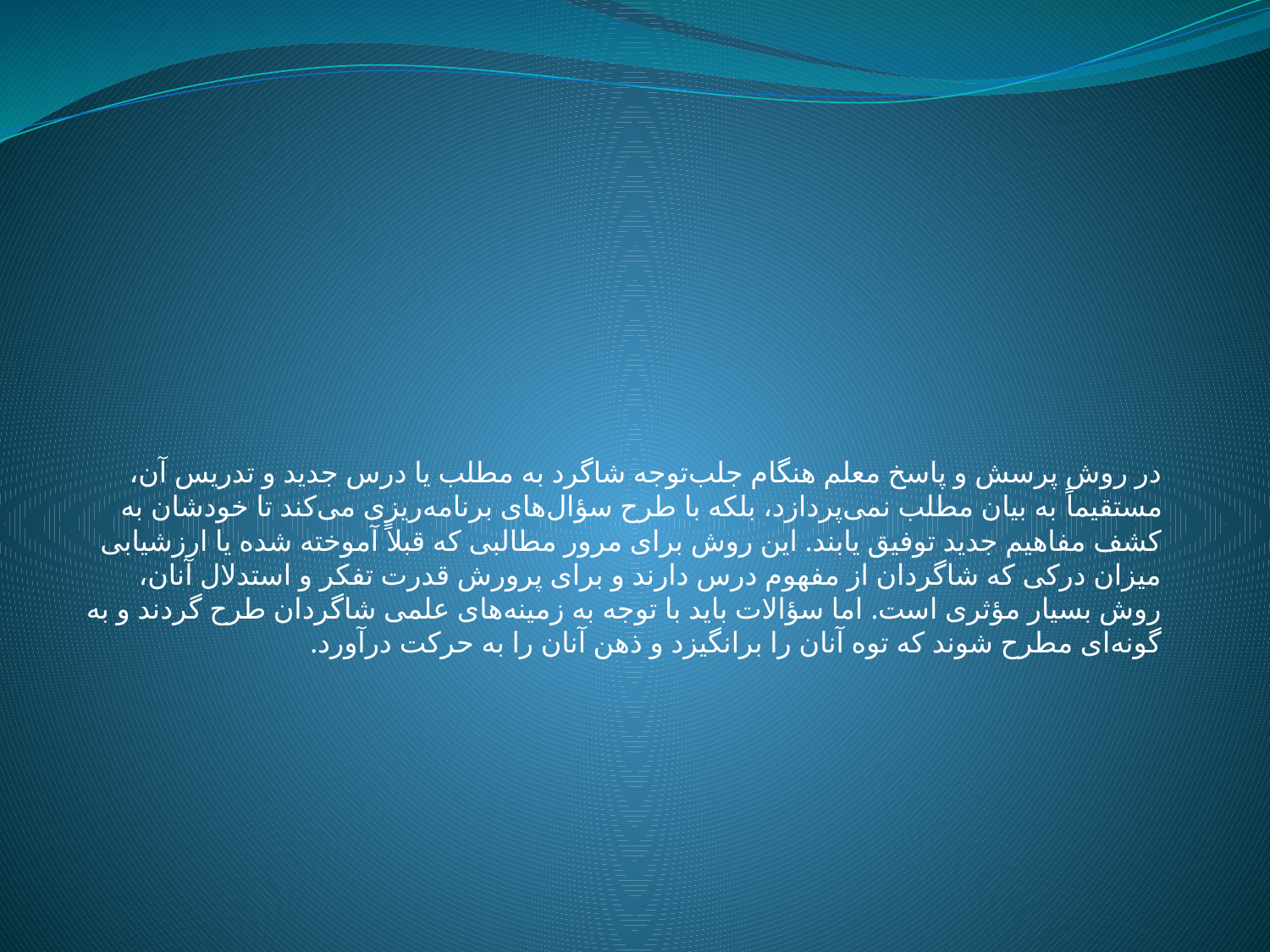

#
در روش پرسش و پاسخ معلم هنگام جلب‌توجه شاگرد به مطلب يا درس جديد و تدريس آن، مستقيماً به بيان مطلب نمى‌پردازد، بلکه با طرح سؤال‌هاى برنامه‌ريزى مى‌کند تا خودشان به کشف مفاهيم جديد توفيق يابند. اين روش براى مرور مطالبى که قبلاً آموخته شده يا ارزشيابى ميزان درکى که شاگردان از مفهوم درس دارند و براى پرورش قدرت تفکر و استدلال آنان، روش بسيار مؤثرى است. اما سؤالات بايد با توجه به زمينه‌هاى علمى شاگردان طرح گردند و به‌ گونه‌اى مطرح شوند که توه آنان را برانگيزد و ذهن آنان را به حرکت درآورد.